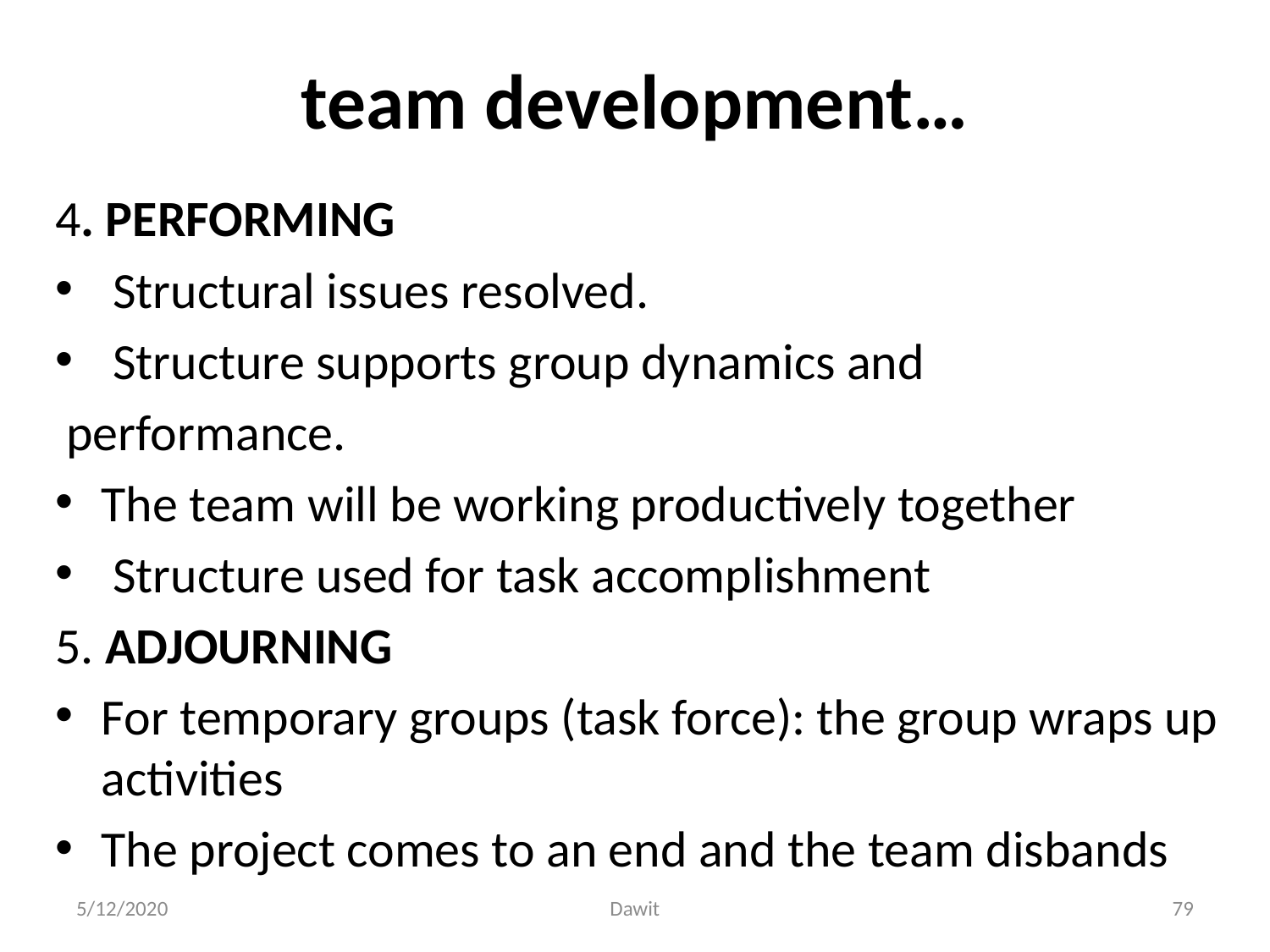

# team development…
4. PERFORMING
 Structural issues resolved.
 Structure supports group dynamics and
 performance.
The team will be working productively together
 Structure used for task accomplishment
5. ADJOURNING
For temporary groups (task force): the group wraps up activities
The project comes to an end and the team disbands

5/12/2020
Dawit
79